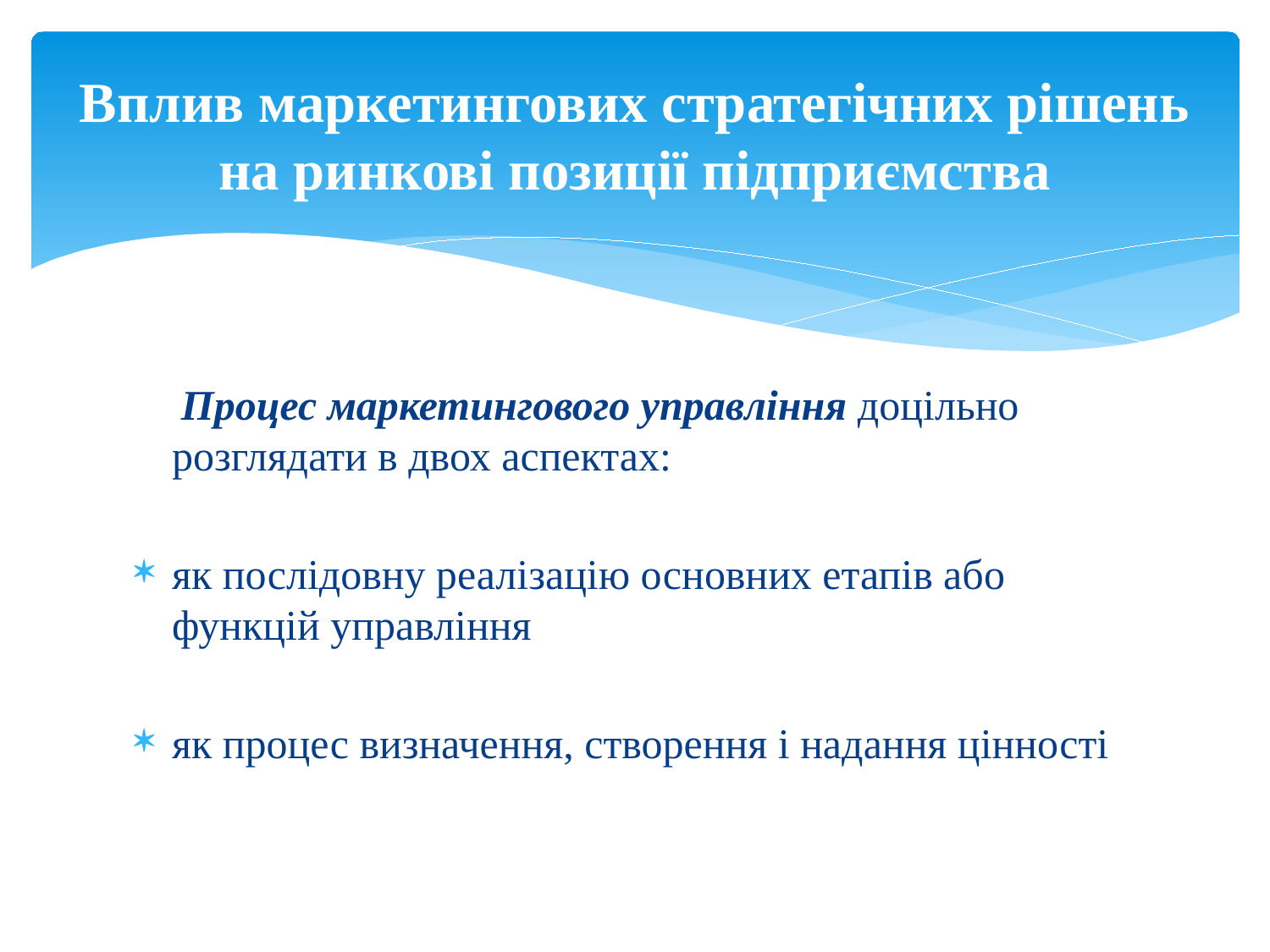

# Вплив маркетингових стратегічних рішень на ринкові позиції підприємства
    Процес маркетингового управління доцільно розглядати в двох аспектах:

як послідовну реалізацію основних етапів або функцій управління

як процес визначення, створення і надання цінності